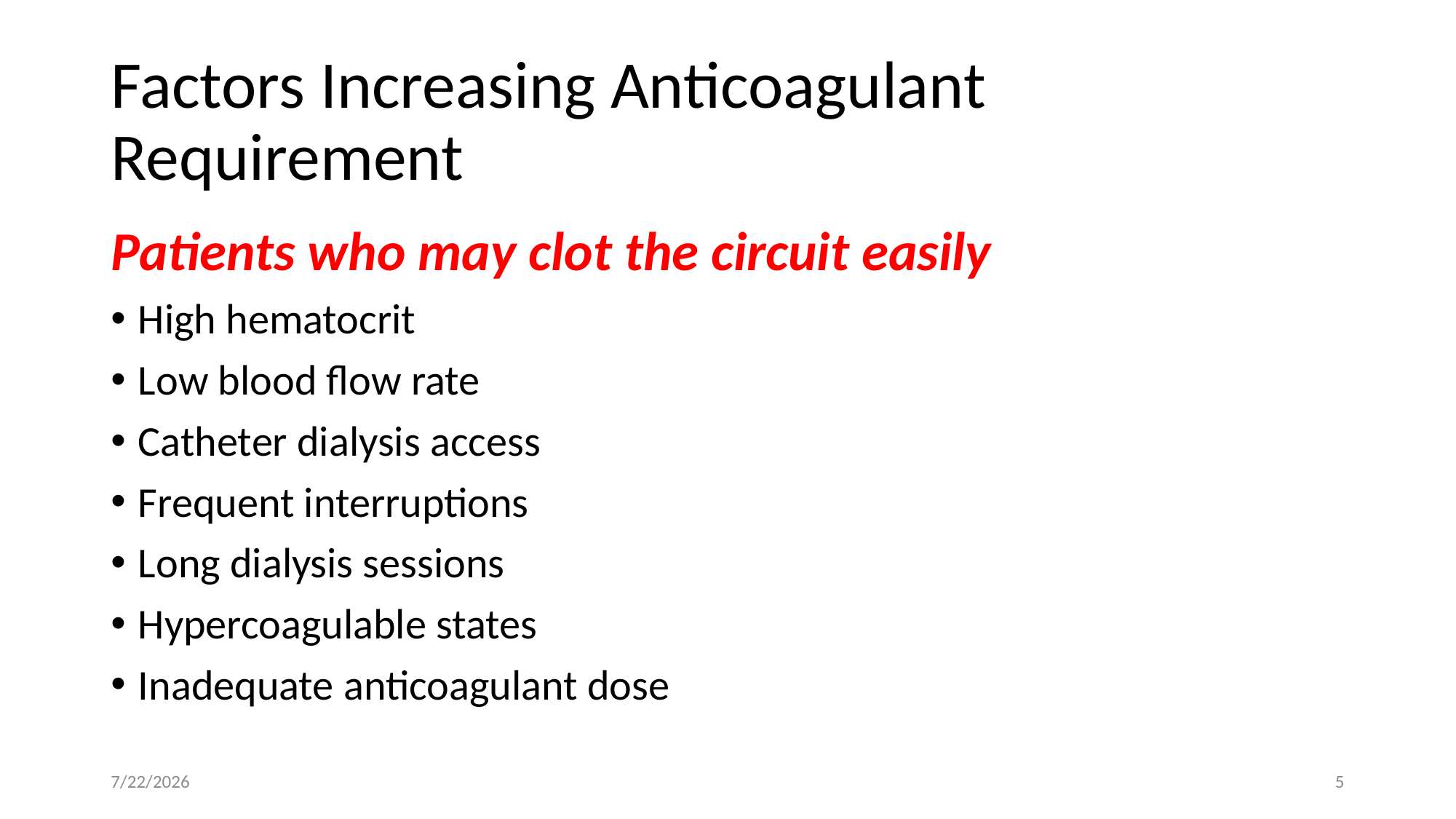

# Factors Increasing Anticoagulant Requirement
Patients who may clot the circuit easily
High hematocrit
Low blood flow rate
Catheter dialysis access
Frequent interruptions
Long dialysis sessions
Hypercoagulable states
Inadequate anticoagulant dose
7/22/2026
5